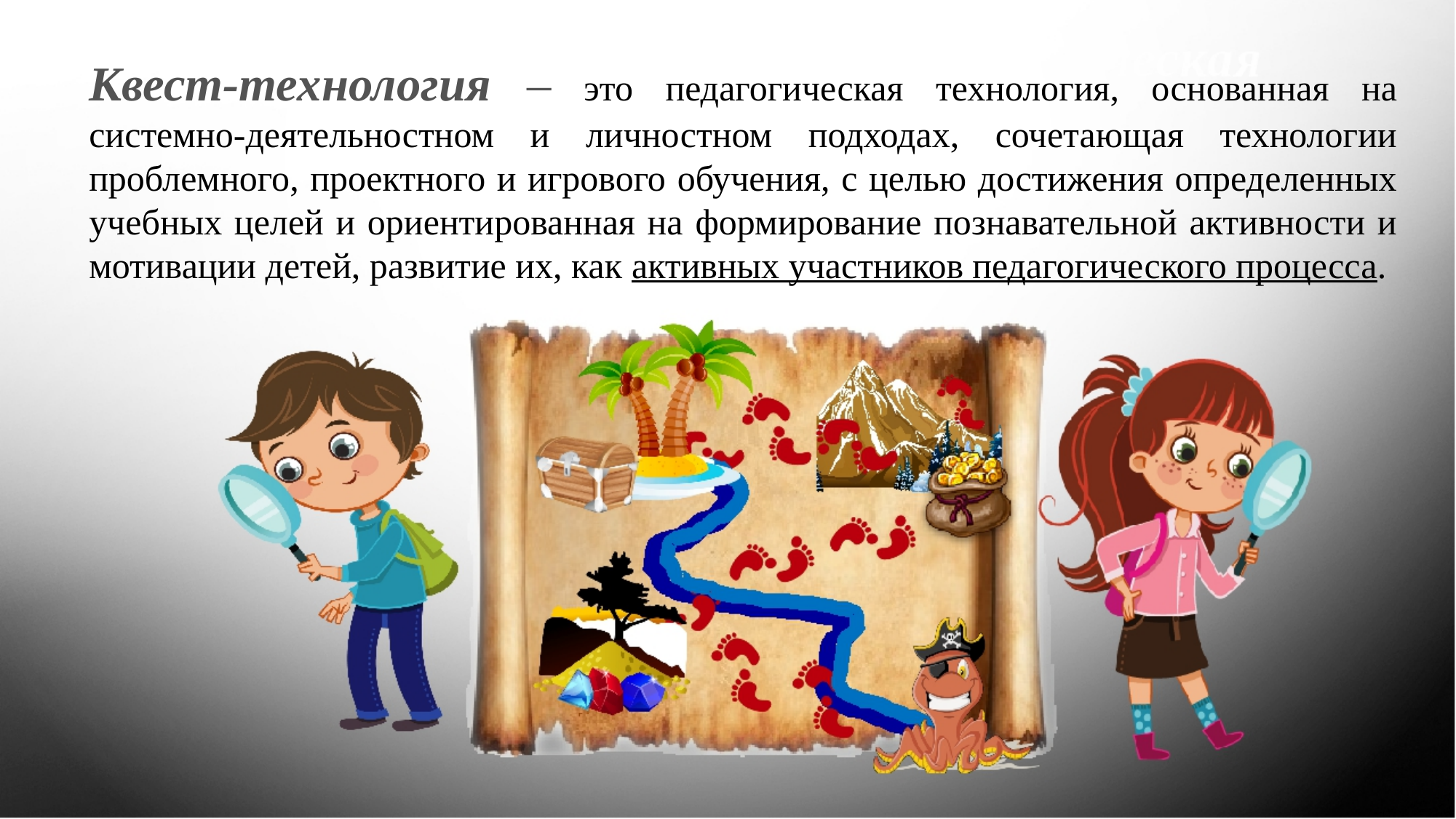

Квест-технология – это педагогическая технология, основанная на системно-деятельностном и личностном подходах, сочетающая технологии проблемного, проектного и игрового обучения, с целью достижения определенных учебных целей и ориентированная на формирование познавательной активности и мотивации детей, развитие их, как активных участников педагогического процесса.